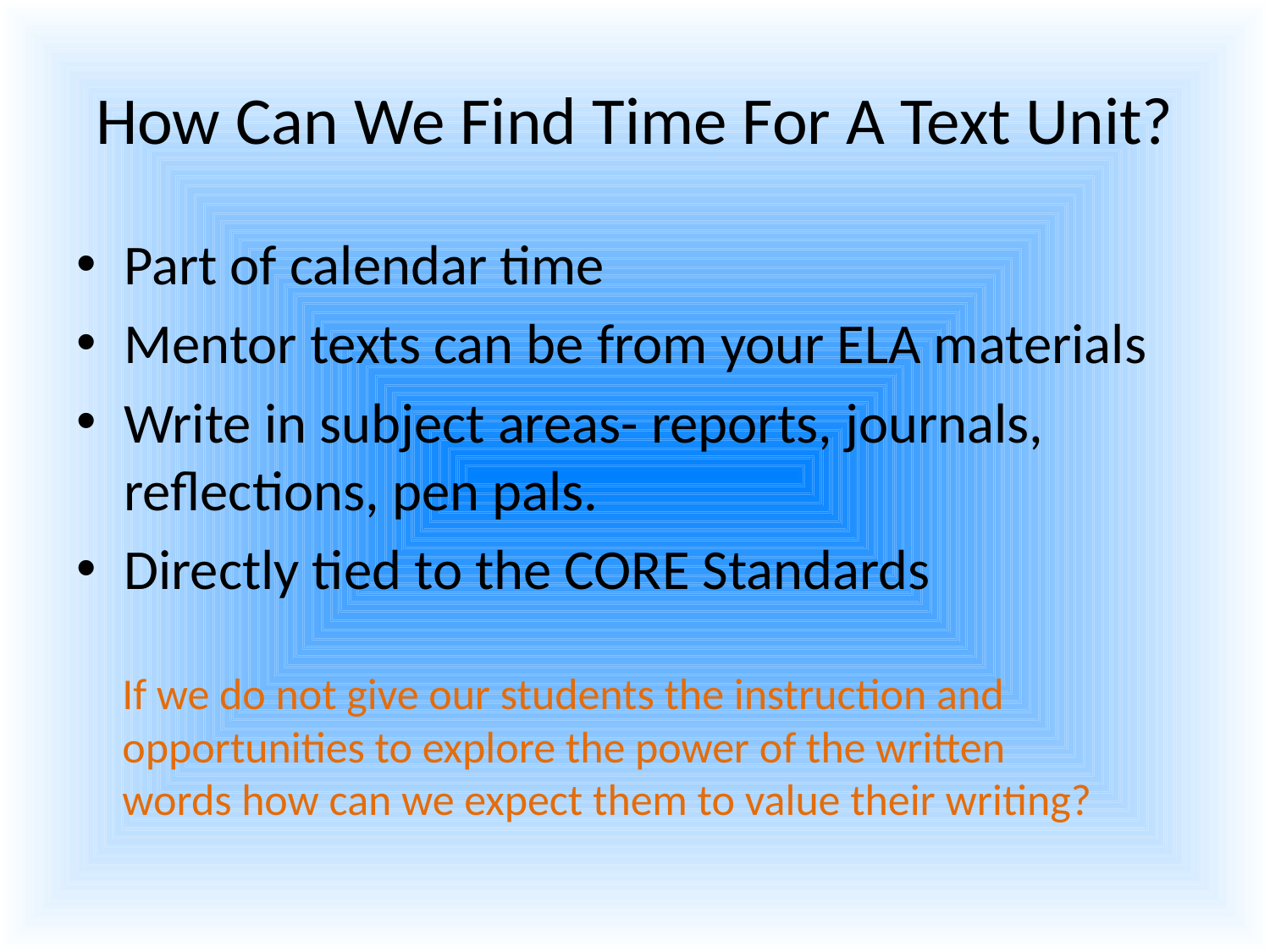

# How Can We Find Time For A Text Unit?
Part of calendar time
Mentor texts can be from your ELA materials
Write in subject areas- reports, journals, reflections, pen pals.
Directly tied to the CORE Standards
If we do not give our students the instruction and opportunities to explore the power of the written words how can we expect them to value their writing?